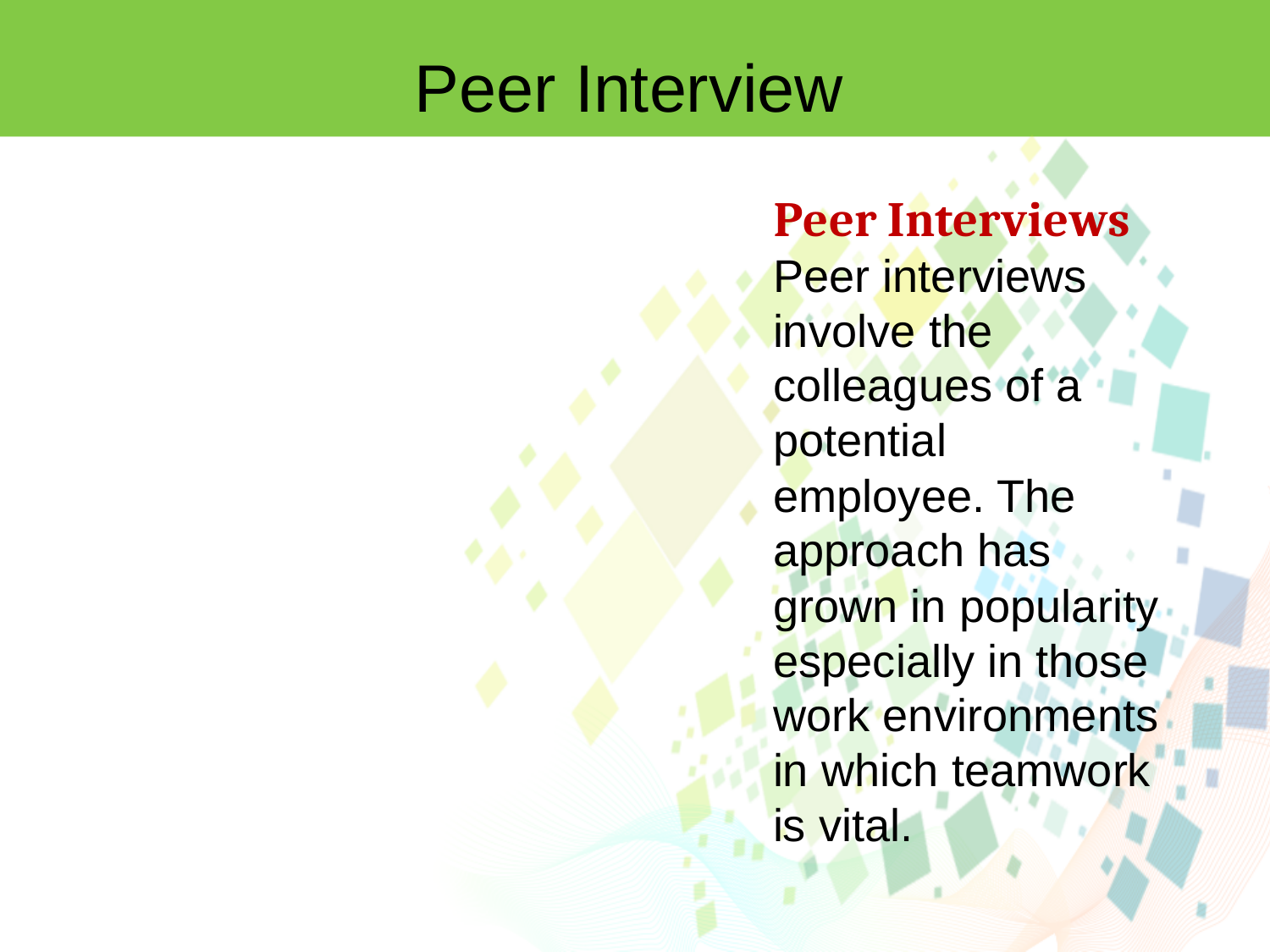

Peer Interview
Peer Interviews
Peer interviews involve the colleagues of a potential employee. The approach has
grown in popularity especially in those work environments in which teamwork is vital.